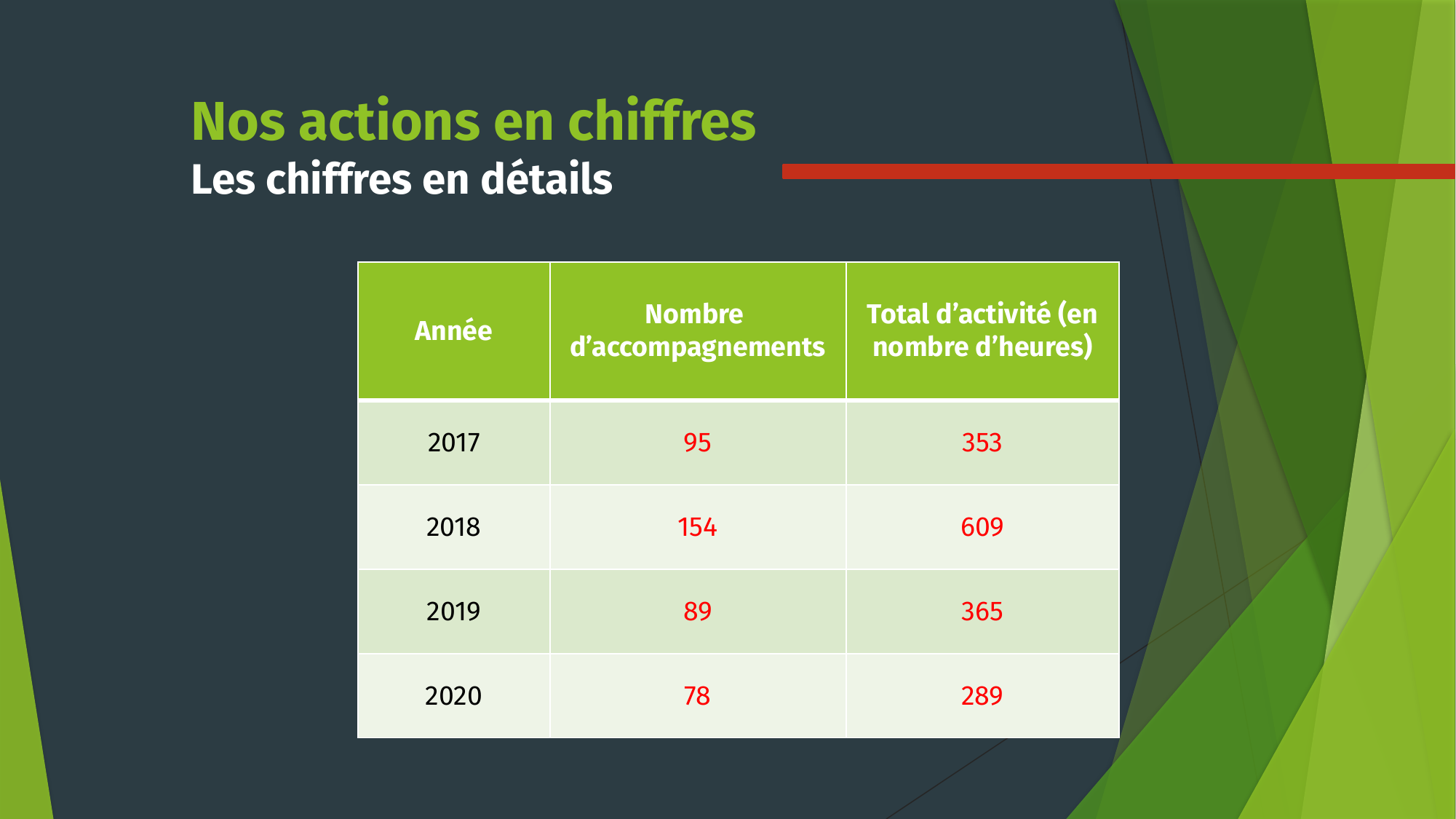

# Nos actions en chiffres Les chiffres en détails

| Année | Nombre d’accompagnements | Total d’activité (en nombre d’heures) |
| --- | --- | --- |
| 2017 | 95 | 353 |
| 2018 | 154 | 609 |
| 2019 | 89 | 365 |
| 2020 | 78 | 289 |